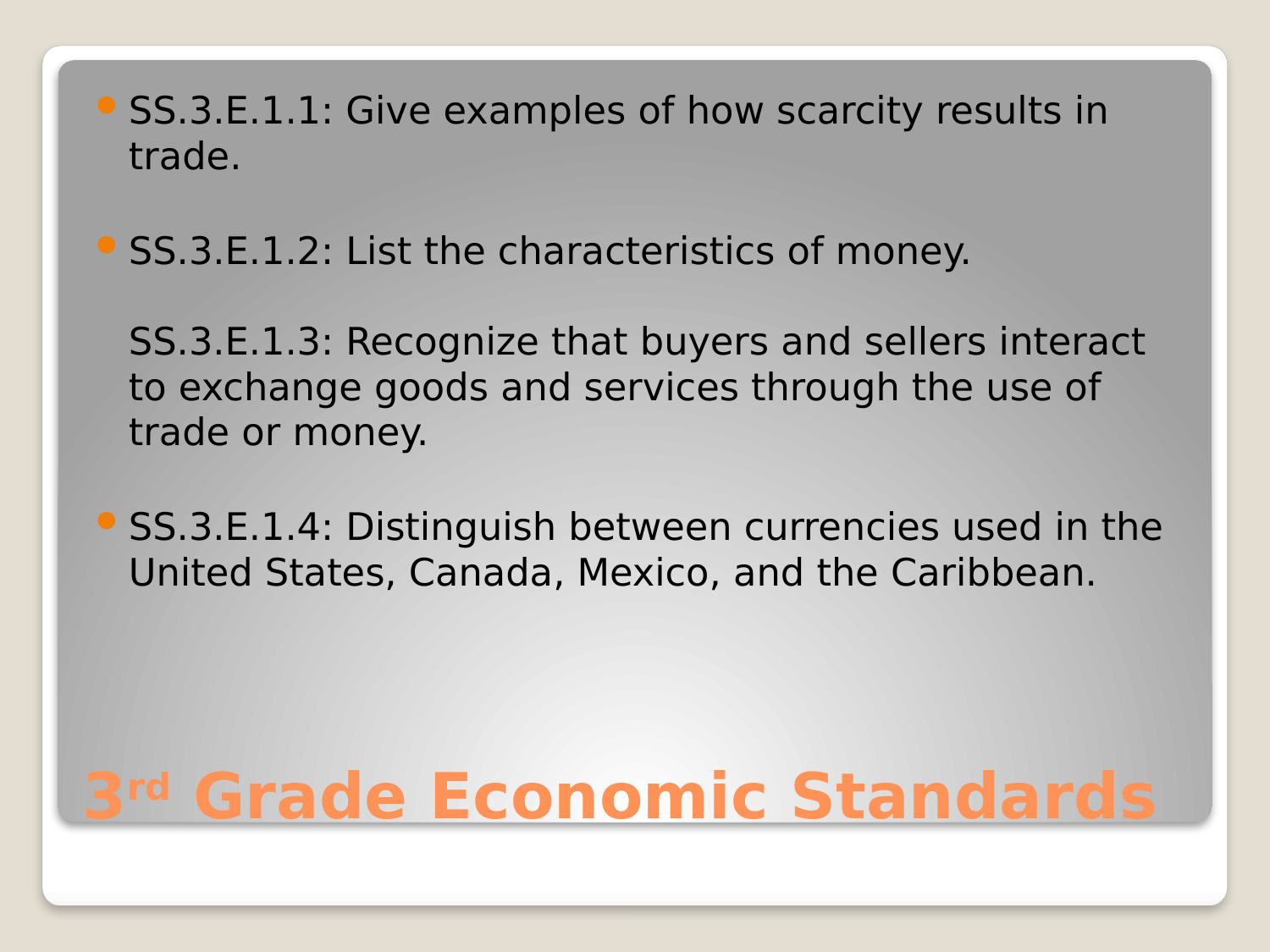

SS.3.E.1.1: Give examples of how scarcity results in trade.
SS.3.E.1.2: List the characteristics of money.
SS.3.E.1.3: Recognize that buyers and sellers interact to exchange goods and services through the use of trade or money.
SS.3.E.1.4: Distinguish between currencies used in the United States, Canada, Mexico, and the Caribbean.

# 3rd Grade Economic Standards